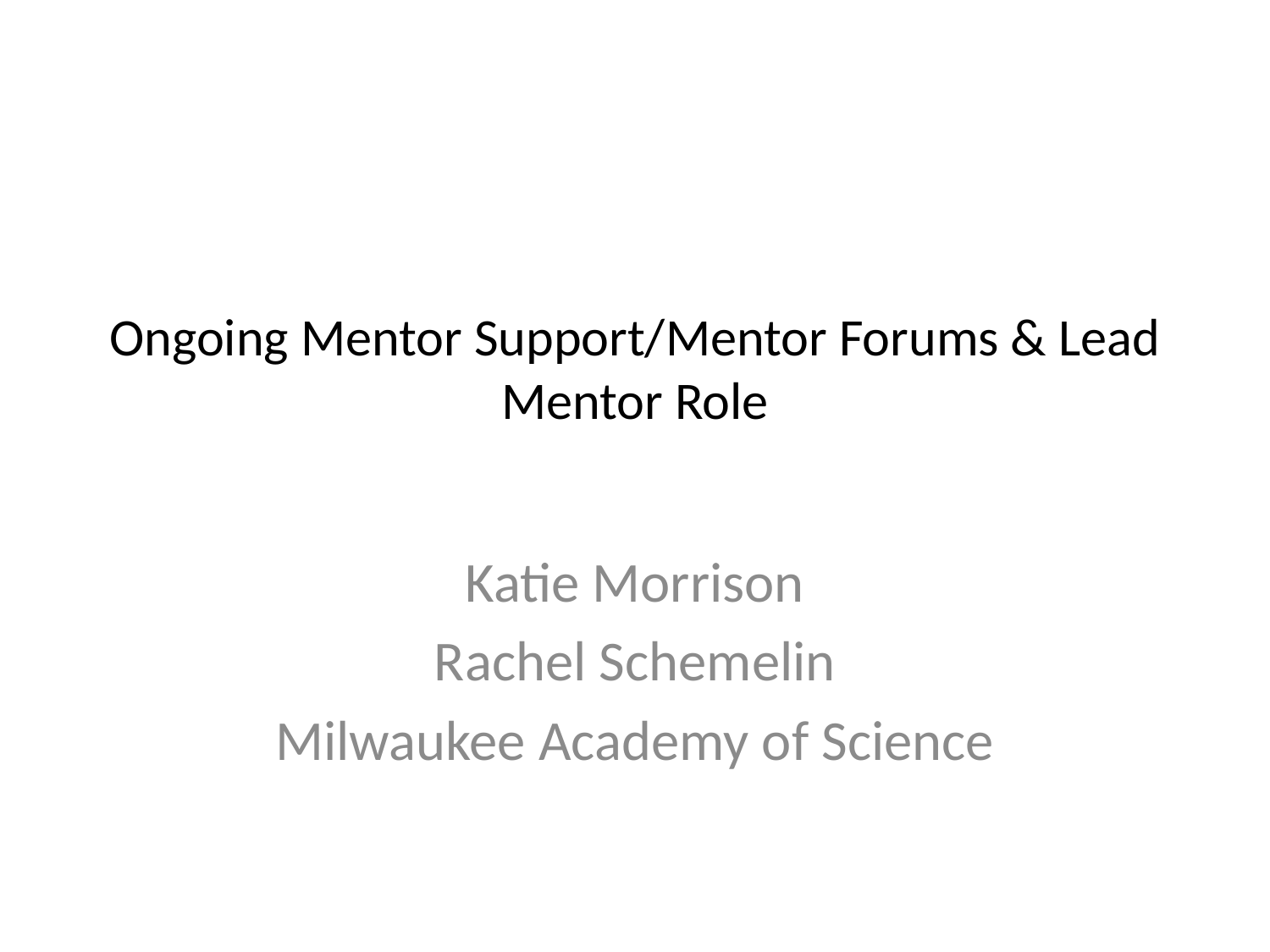

# Ongoing Mentor Support/Mentor Forums & Lead Mentor Role
Katie Morrison
Rachel Schemelin
Milwaukee Academy of Science